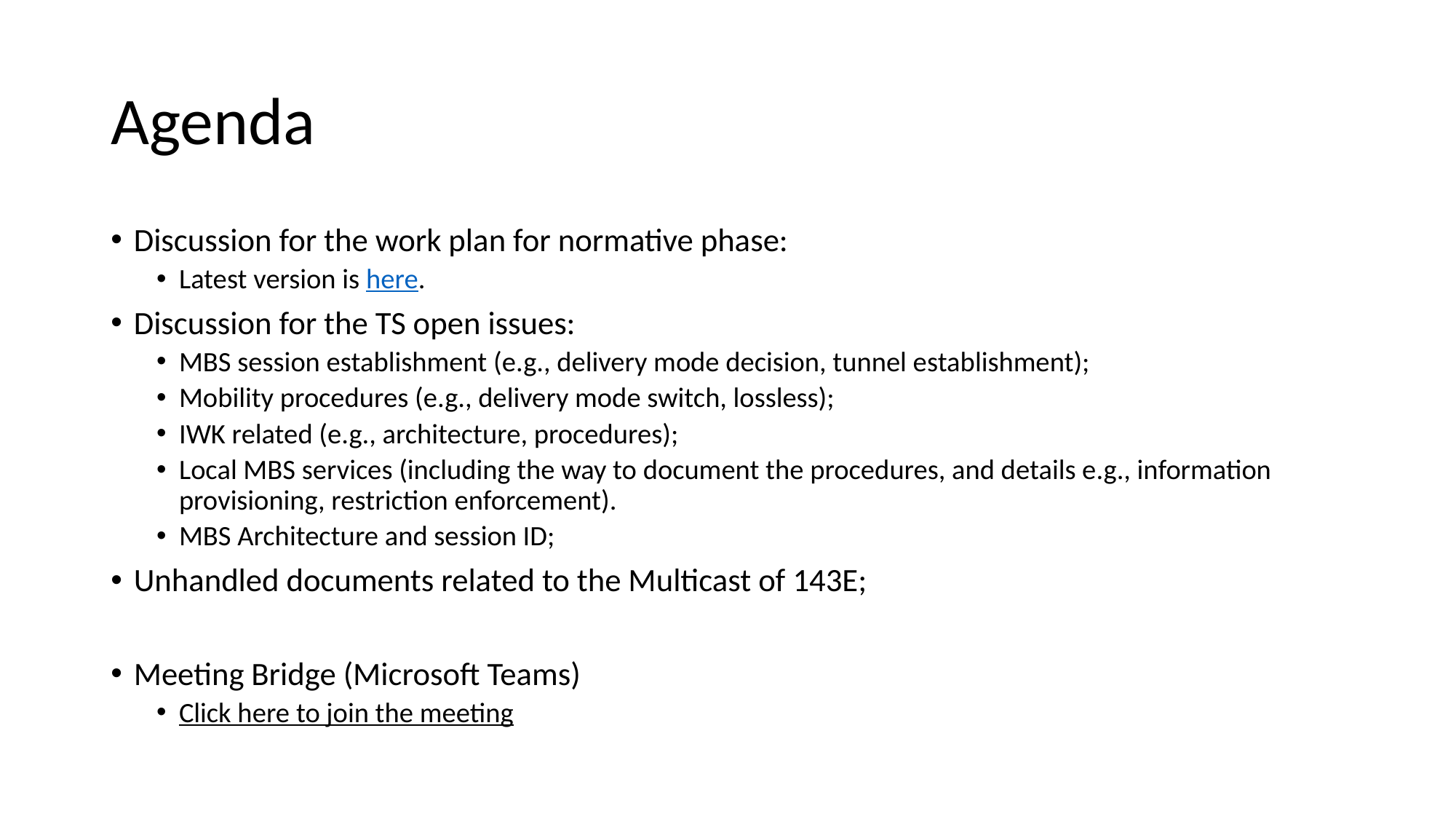

# Agenda
Discussion for the work plan for normative phase:
Latest version is here.
Discussion for the TS open issues:
MBS session establishment (e.g., delivery mode decision, tunnel establishment);
Mobility procedures (e.g., delivery mode switch, lossless);
IWK related (e.g., architecture, procedures);
Local MBS services (including the way to document the procedures, and details e.g., information provisioning, restriction enforcement).
MBS Architecture and session ID;
Unhandled documents related to the Multicast of 143E;

Meeting Bridge (Microsoft Teams)
Click here to join the meeting